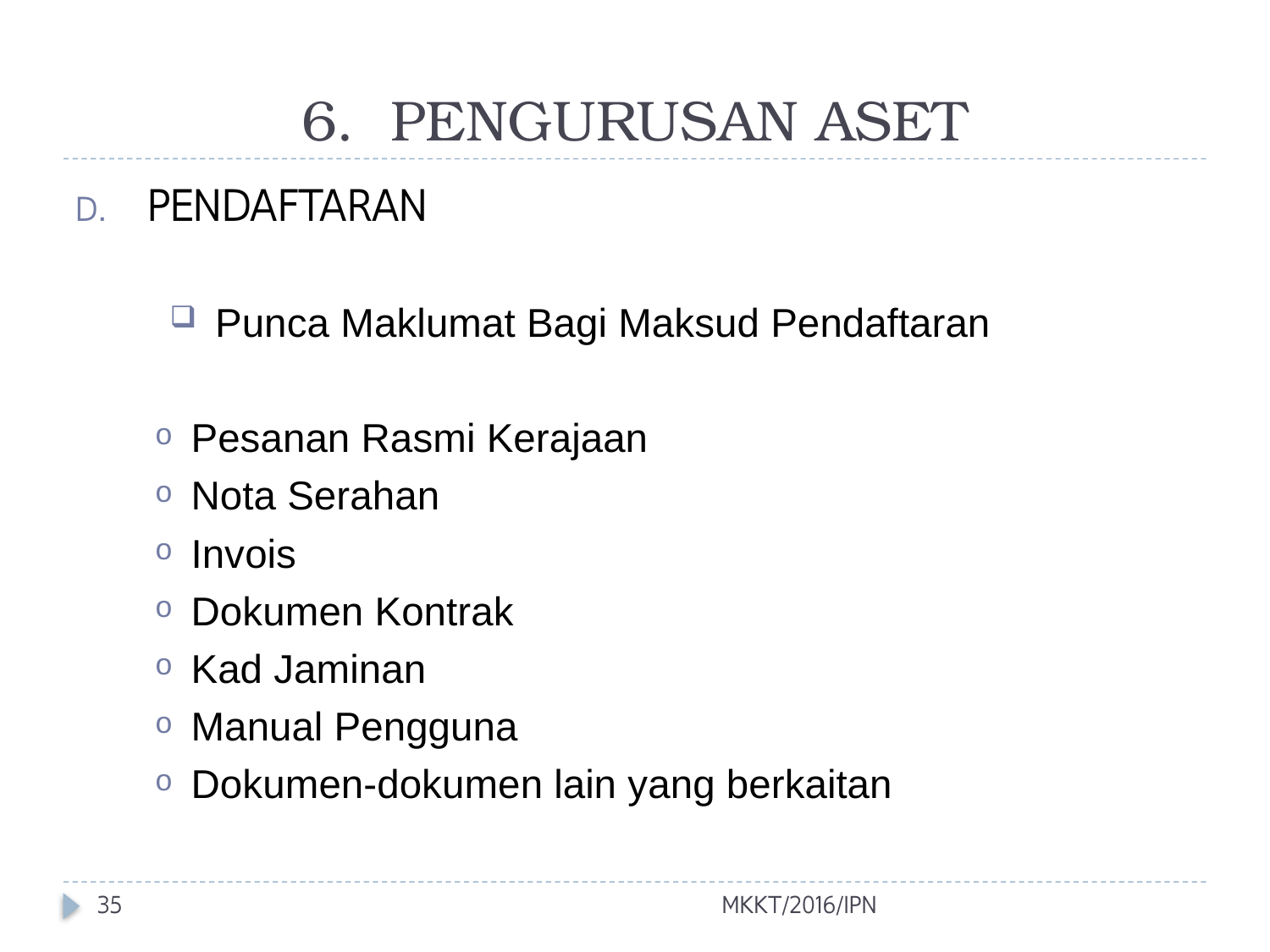

# 6.  PENGURUSAN ASET
PENDAFTARAN

Punca Maklumat Bagi Maksud Pendaftaran

	Pesanan Rasmi Kerajaan
	Nota Serahan
	Invois
	Dokumen Kontrak
	Kad Jaminan
	Manual Pengguna
	Dokumen-dokumen lain yang berkaitan

35
MKKT/2016/IPN